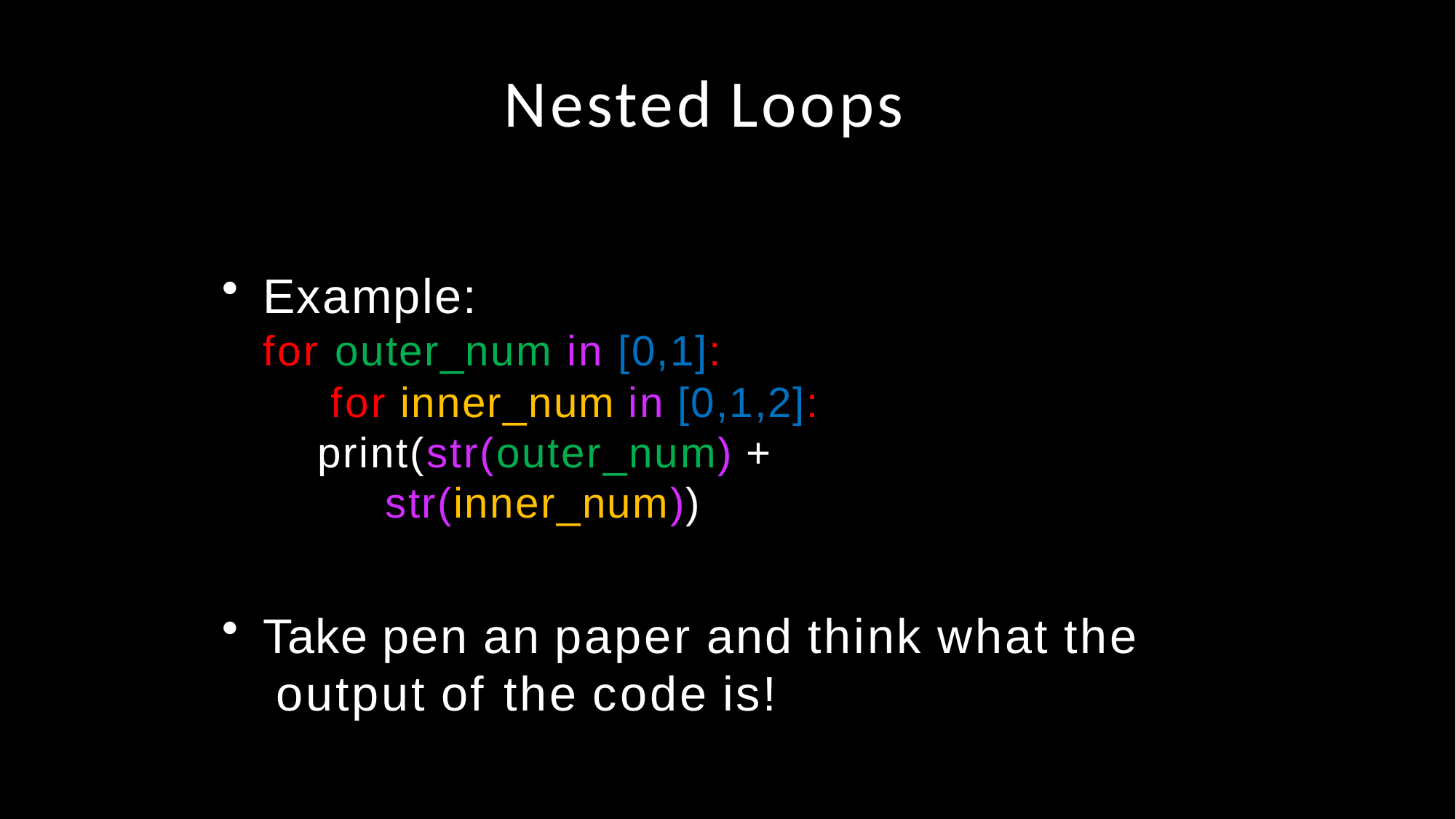

# Nested Loops
Example:
for outer_num in [0,1]:
	for inner_num in [0,1,2]:
print(str(outer_num) + str(inner_num))

Take pen an paper and think what the  output of the code is!